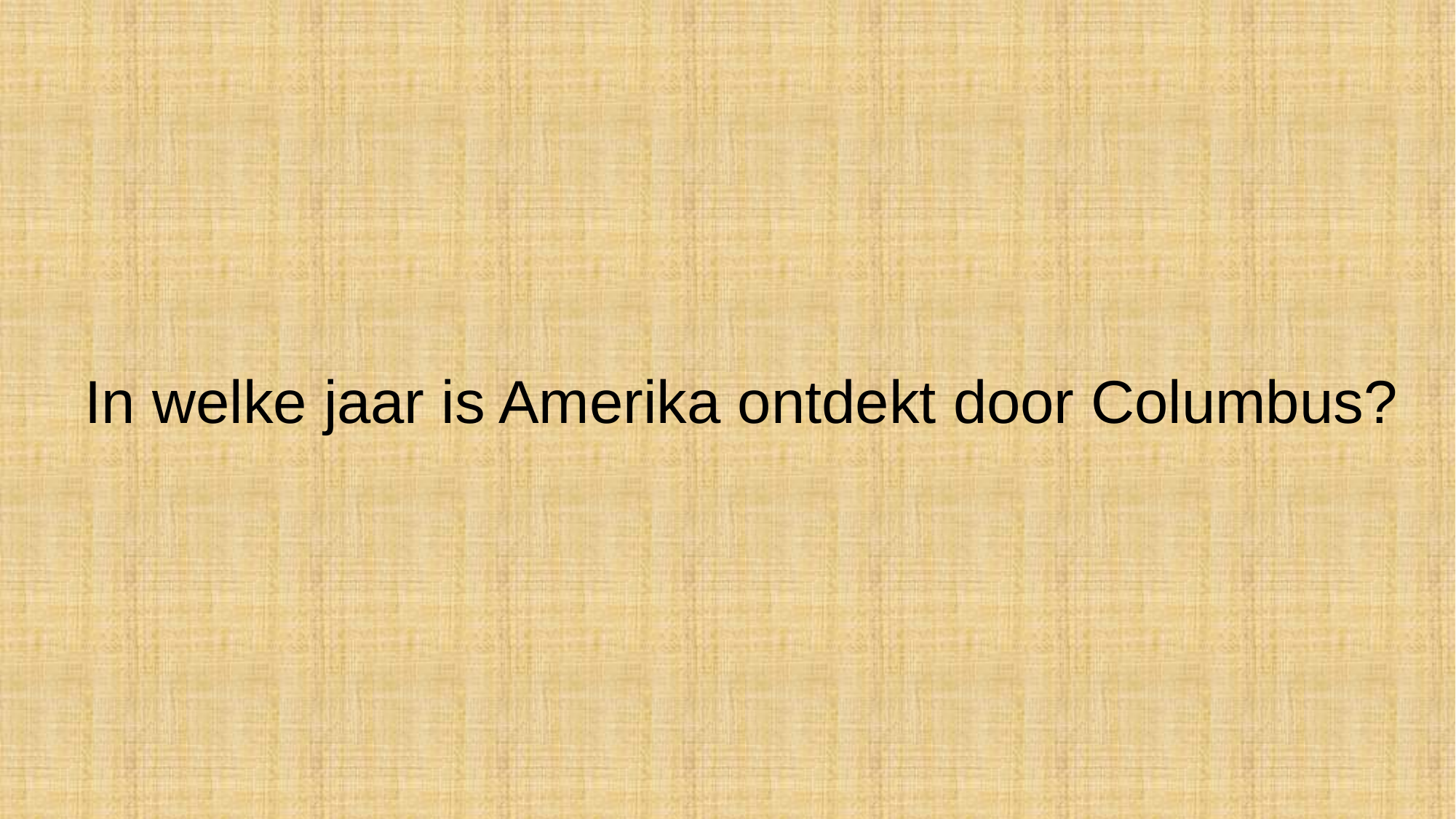

In welke jaar is Amerika ontdekt door Columbus?